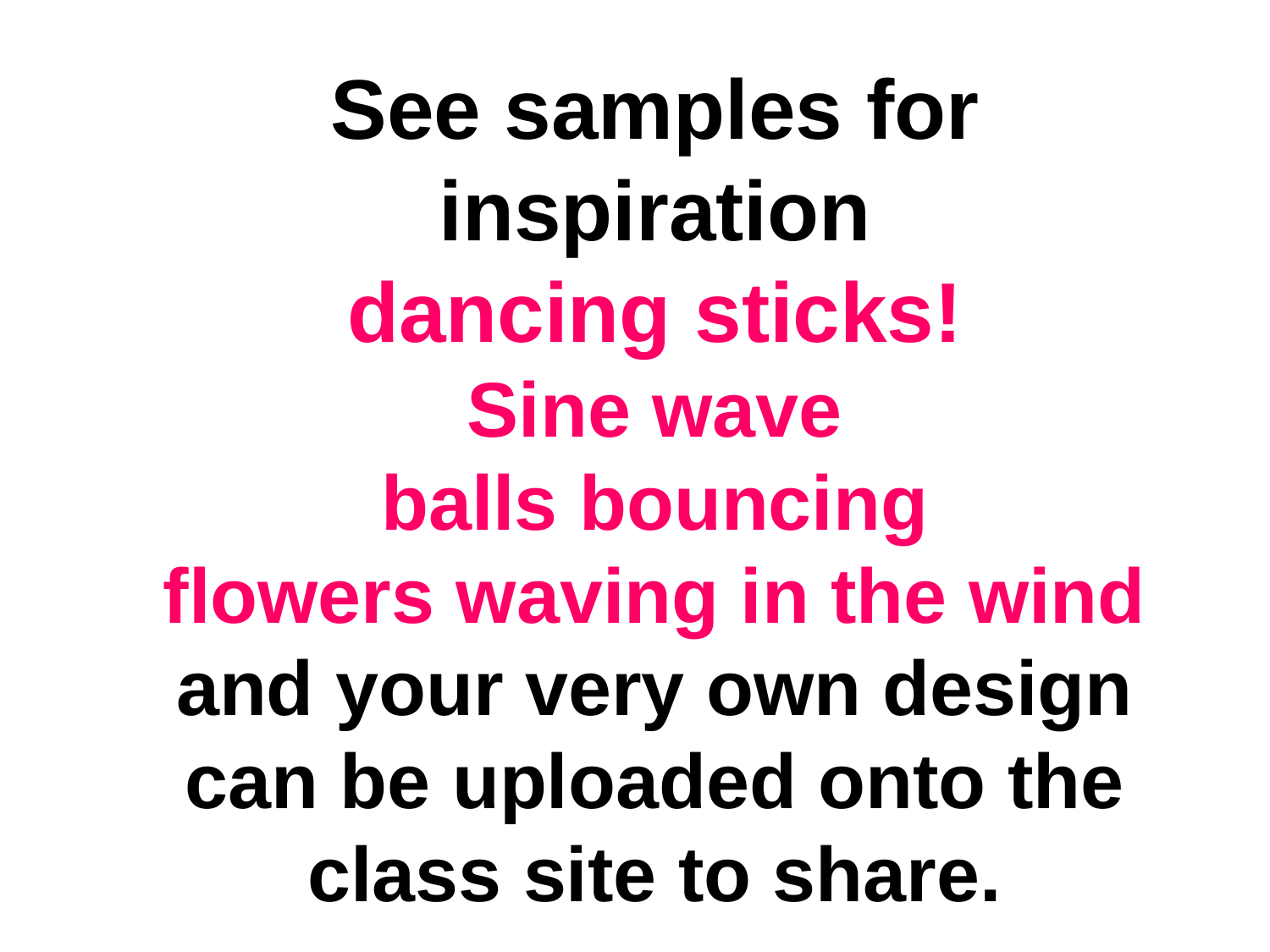

# See samples for inspiration dancing sticks! Sine wave balls bouncing flowers waving in the wind and your very own design can be uploaded onto the class site to share.